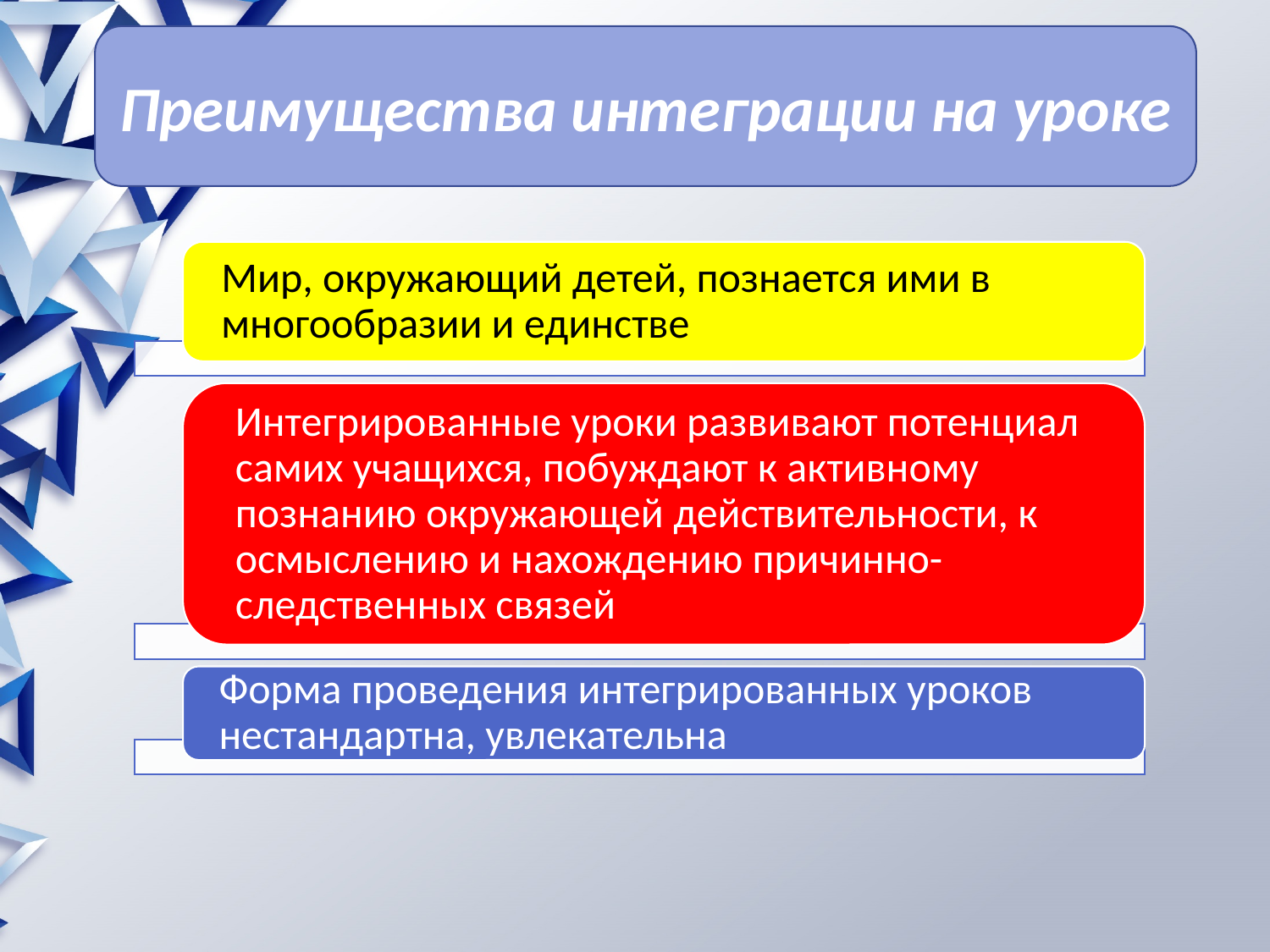

Преимущества интеграции на уроке
Мир, окружающий детей, познается ими в многообразии и единстве
Интегрированные уроки развивают потенциал самих учащихся, побуждают к активному познанию окружающей действительности, к осмыслению и нахождению причинно-следственных связей
Форма проведения интегрированных уроков нестандартна, увлекательна